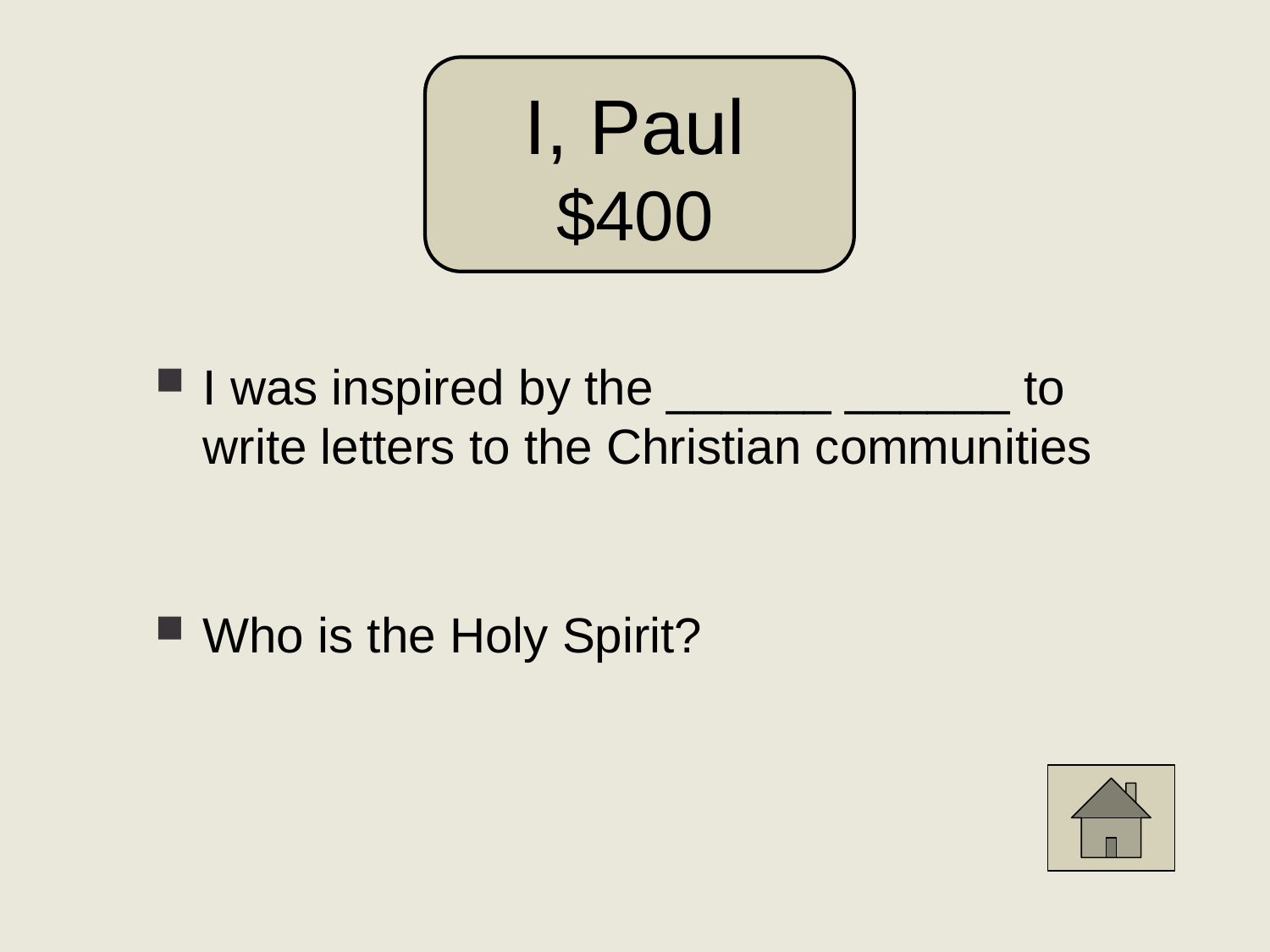

# I, Paul $400

I was inspired by the ______ ______ to write letters to the Christian communities
Who is the Holy Spirit?